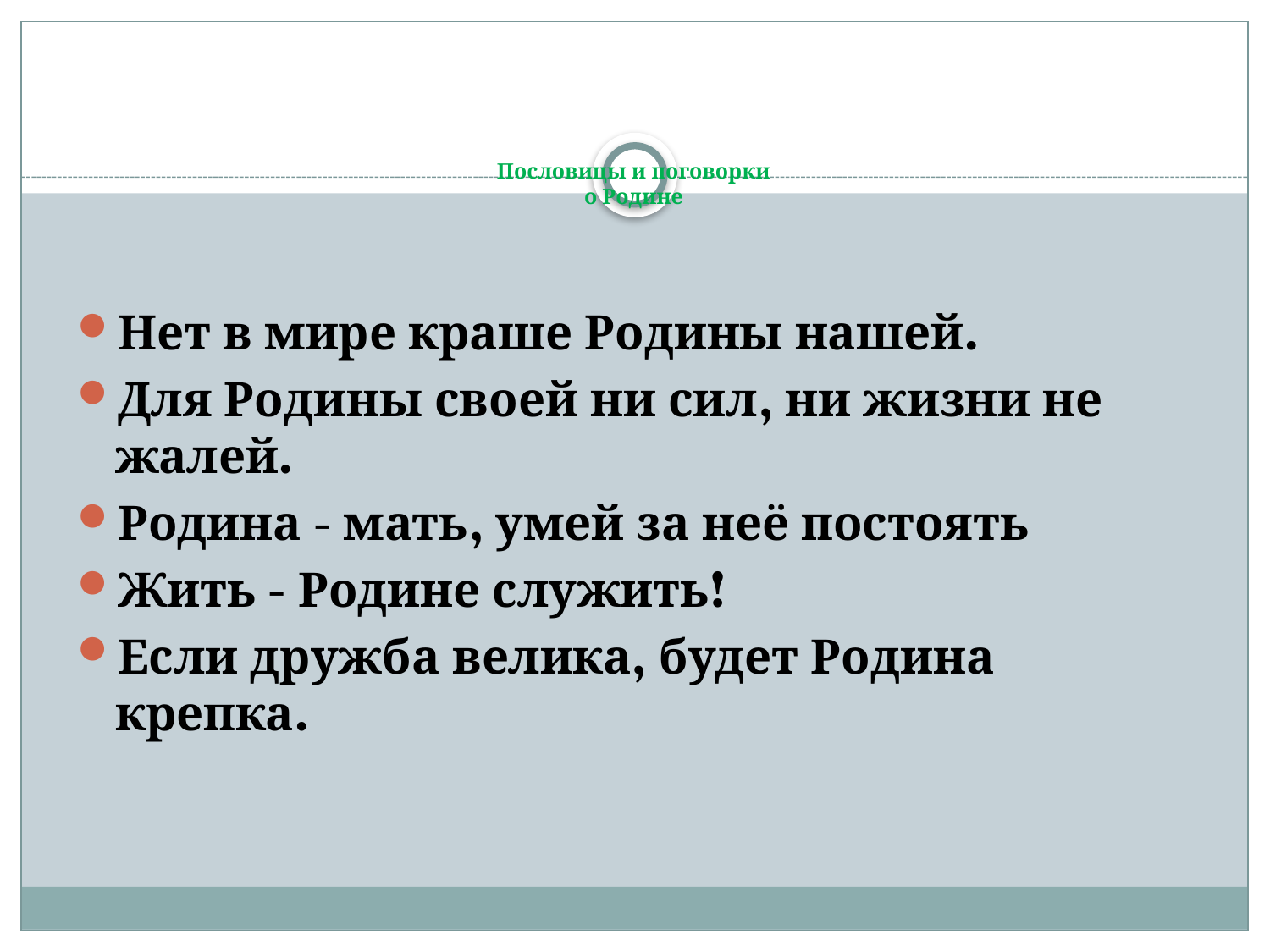

# Пословицы и поговорки о Родине
Нет в мире краше Родины нашей.
Для Родины своей ни сил, ни жизни не жалей.
Родина - мать, умей за неё постоять
Жить - Родине служить!
Если дружба велика, будет Родина крепка.